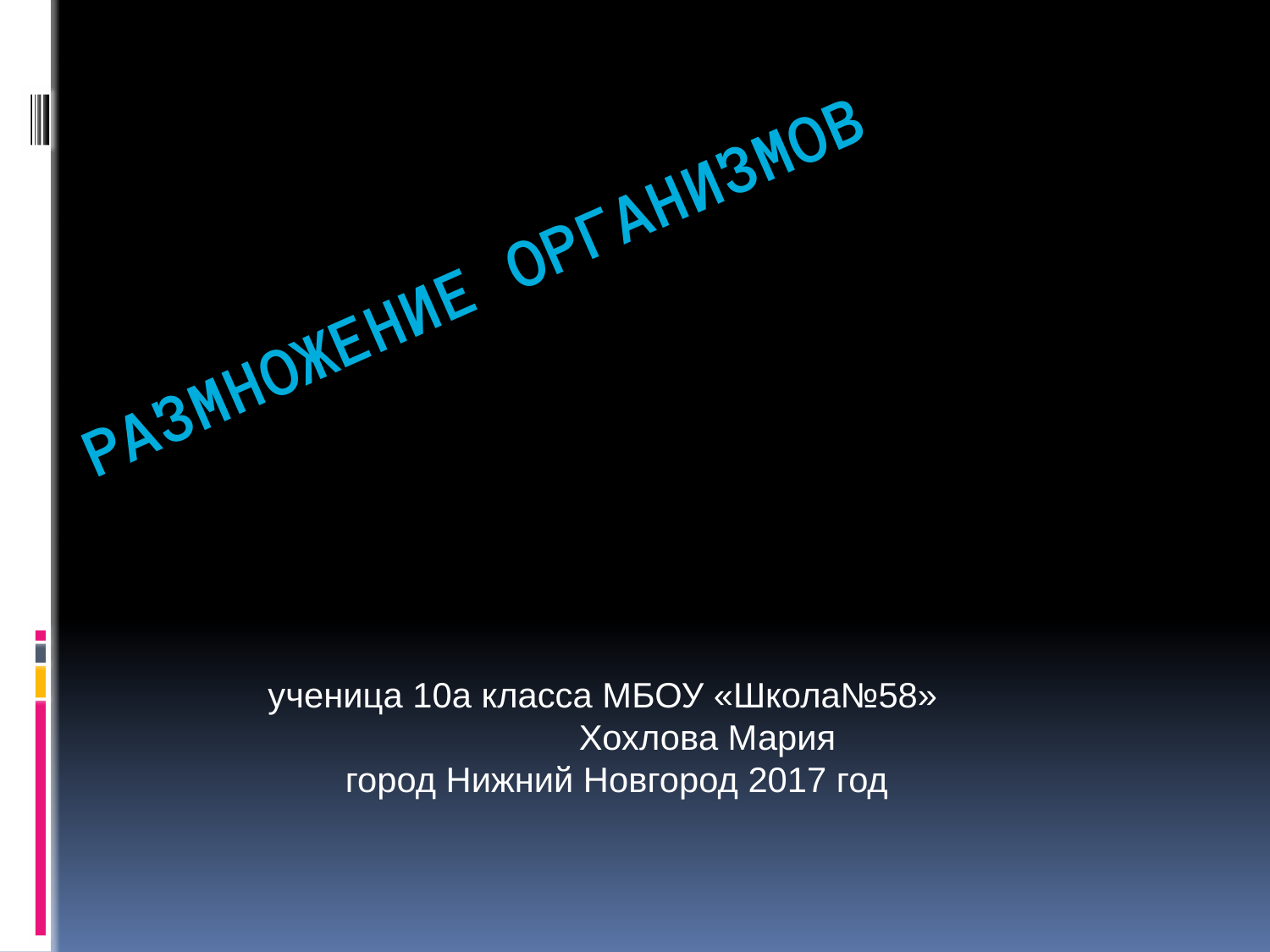

# Размножение организмов
	ученица 10а класса МБОУ «Школа№58»
                                             Хохлова Мария
                     город Нижний Новгород 2017 год